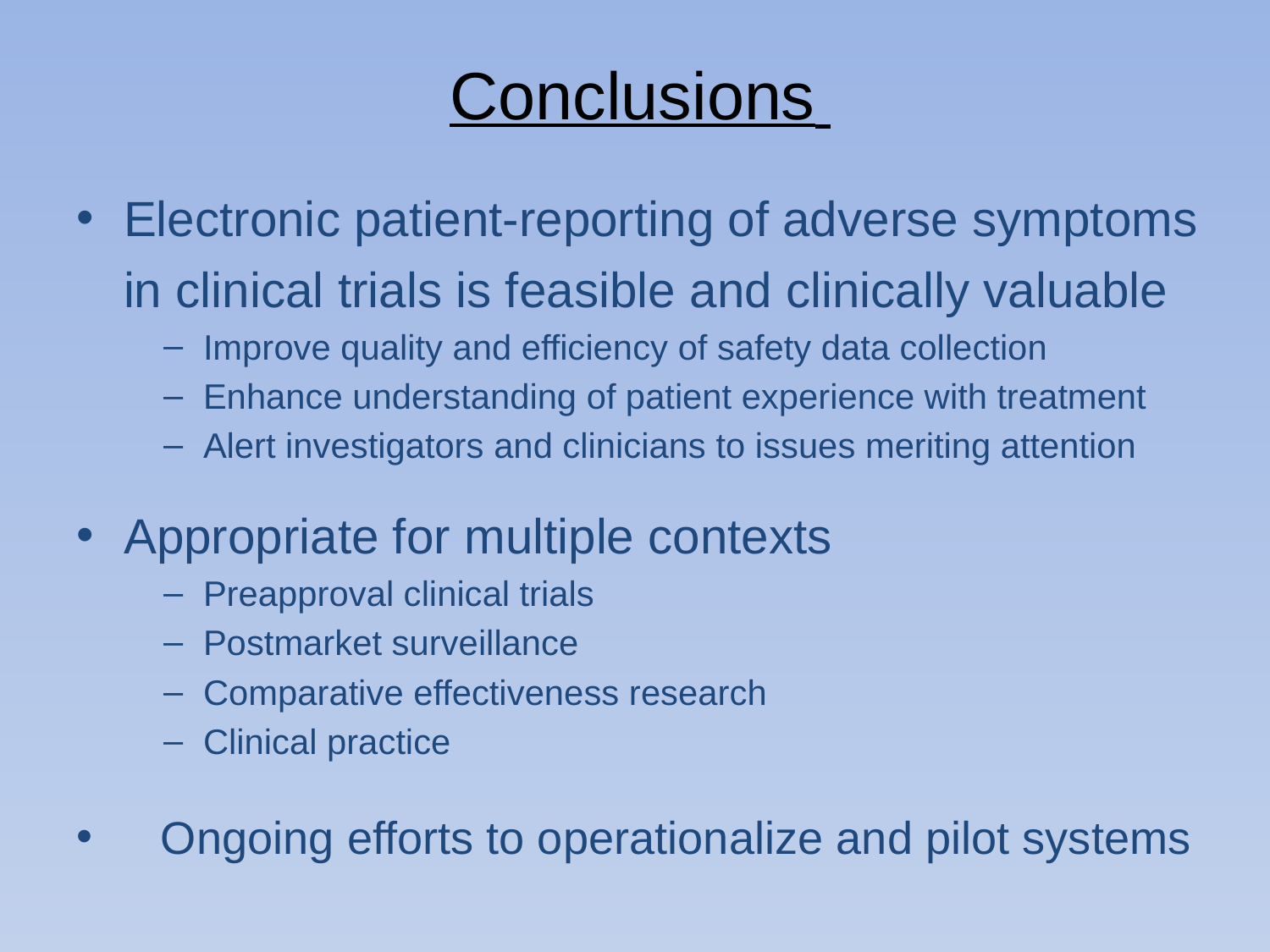

# Conclusions
Electronic patient-reporting of adverse symptoms in clinical trials is feasible and clinically valuable
Improve quality and efficiency of safety data collection
Enhance understanding of patient experience with treatment
Alert investigators and clinicians to issues meriting attention

Appropriate for multiple contexts
Preapproval clinical trials
Postmarket surveillance
Comparative effectiveness research
Clinical practice

Ongoing efforts to operationalize and pilot systems